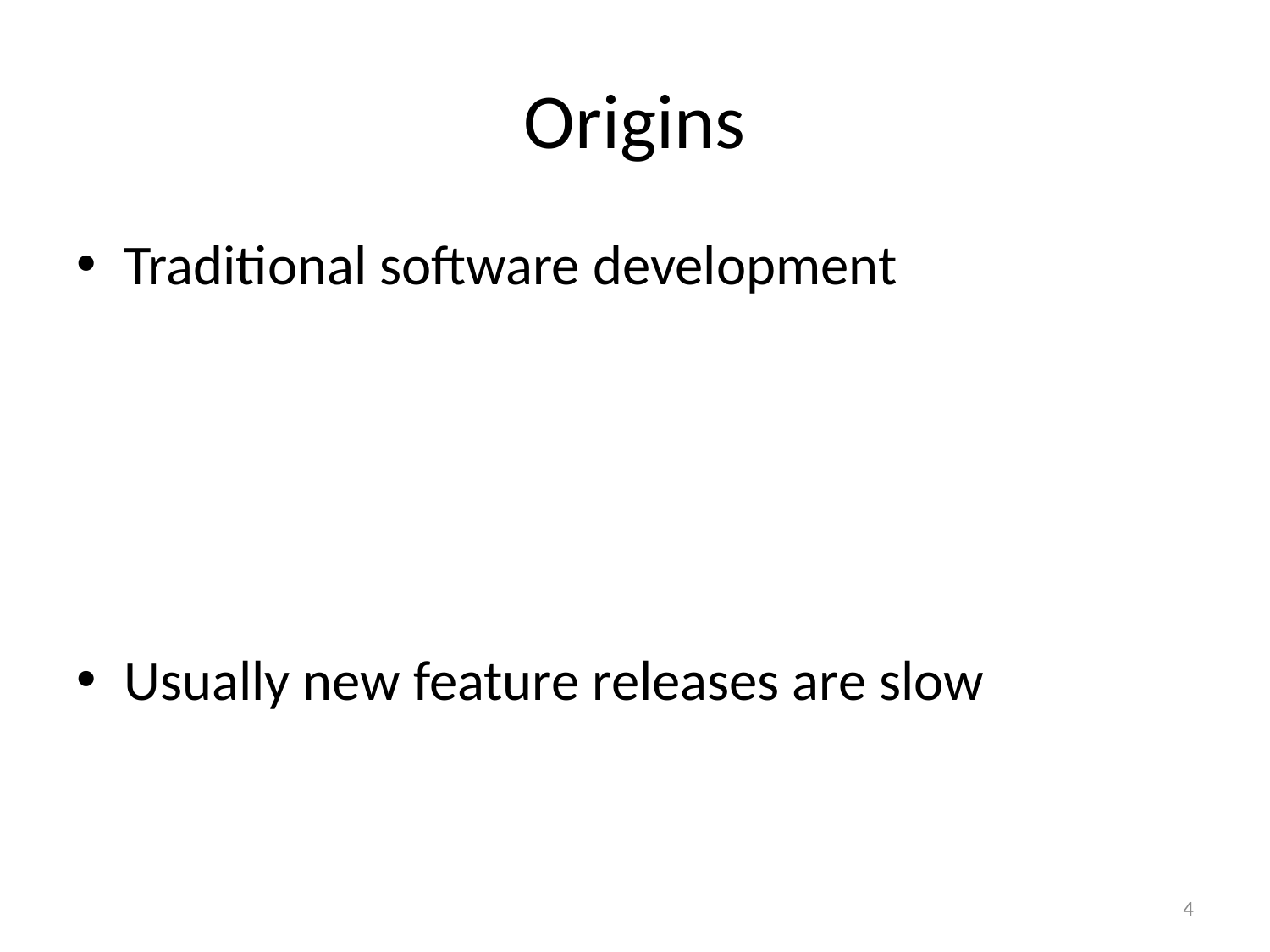

# Origins
Traditional software development

Usually new feature releases are slow
4